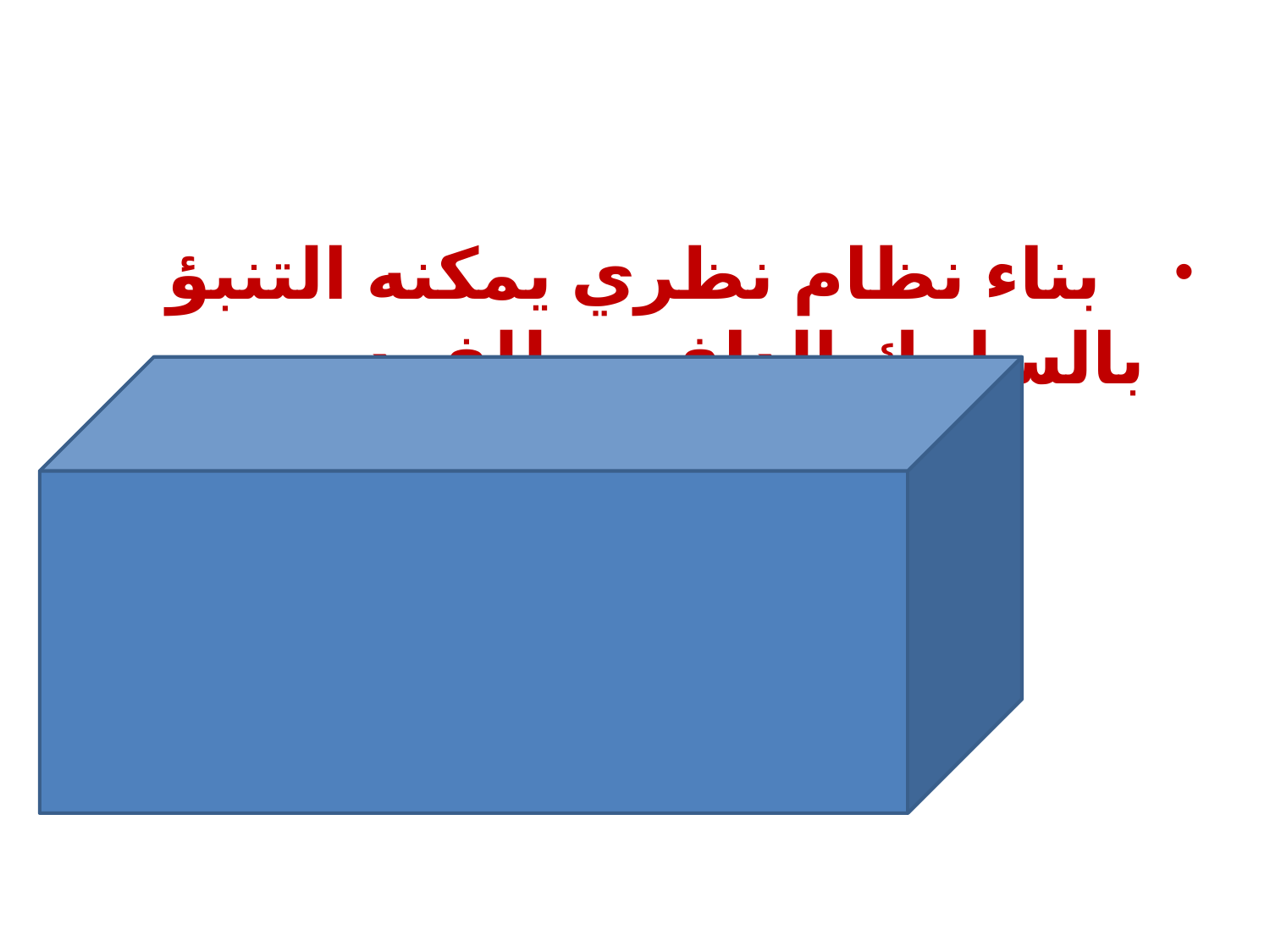

بناء نظام نظري يمكنه التنبؤ بالسلوك الدافعي للفرد